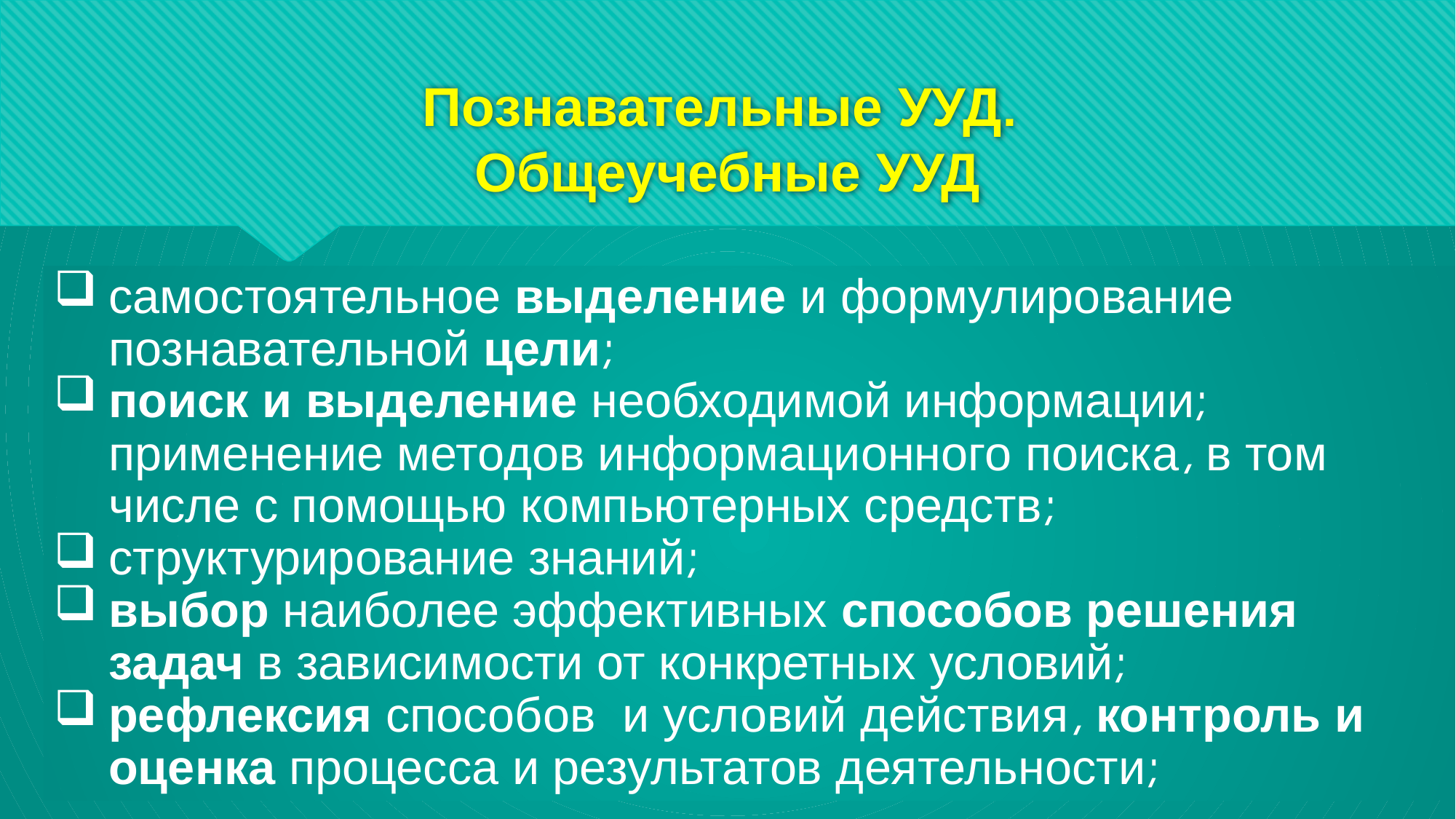

# Познавательные УУД. Общеучебные УУД
самостоятельное выделение и формулирование познавательной цели;
поиск и выделение необходимой информации; применение методов информационного поиска, в том числе с помощью компьютерных средств;
структурирование знаний;
выбор наиболее эффективных способов решения задач в зависимости от конкретных условий;
рефлексия способов  и условий действия, контроль и оценка процесса и результатов деятельности;